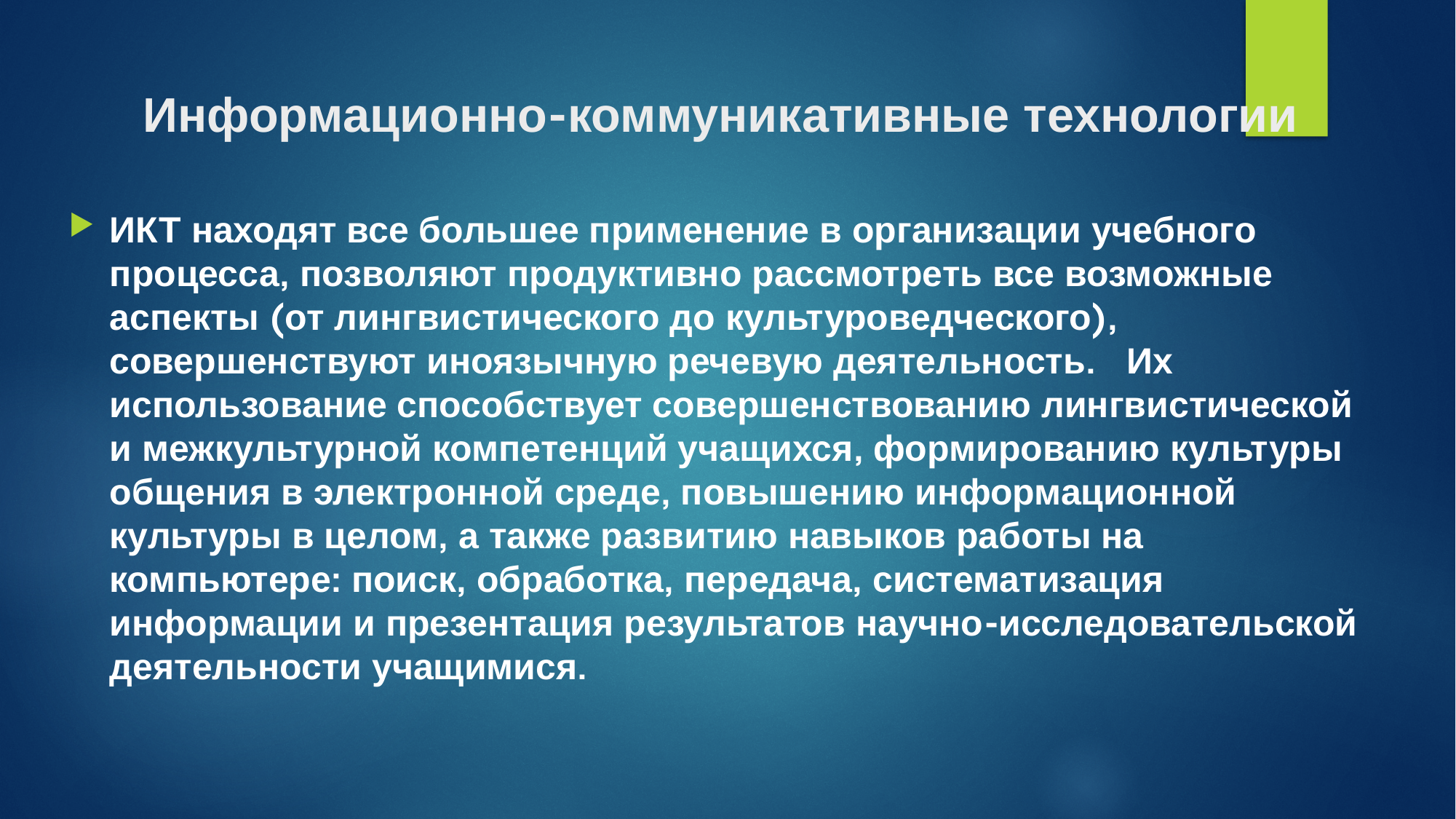

# Информационно-коммуникативные технологии
ИКТ находят все большее применение в организации учебного процесса, позволяют продуктивно рассмотреть все возможные аспекты (от лингвистического до культуроведческого), совершенствуют иноязычную речевую деятельность.   Их использование способствует совершенствованию лингвистической и межкультурной компетенций учащихся, формированию культуры общения в электронной среде, повышению информационной культуры в целом, а также развитию навыков работы на компьютере: поиск, обработка, передача, систематизация информации и презентация результатов научно-исследовательской деятельности учащимися.